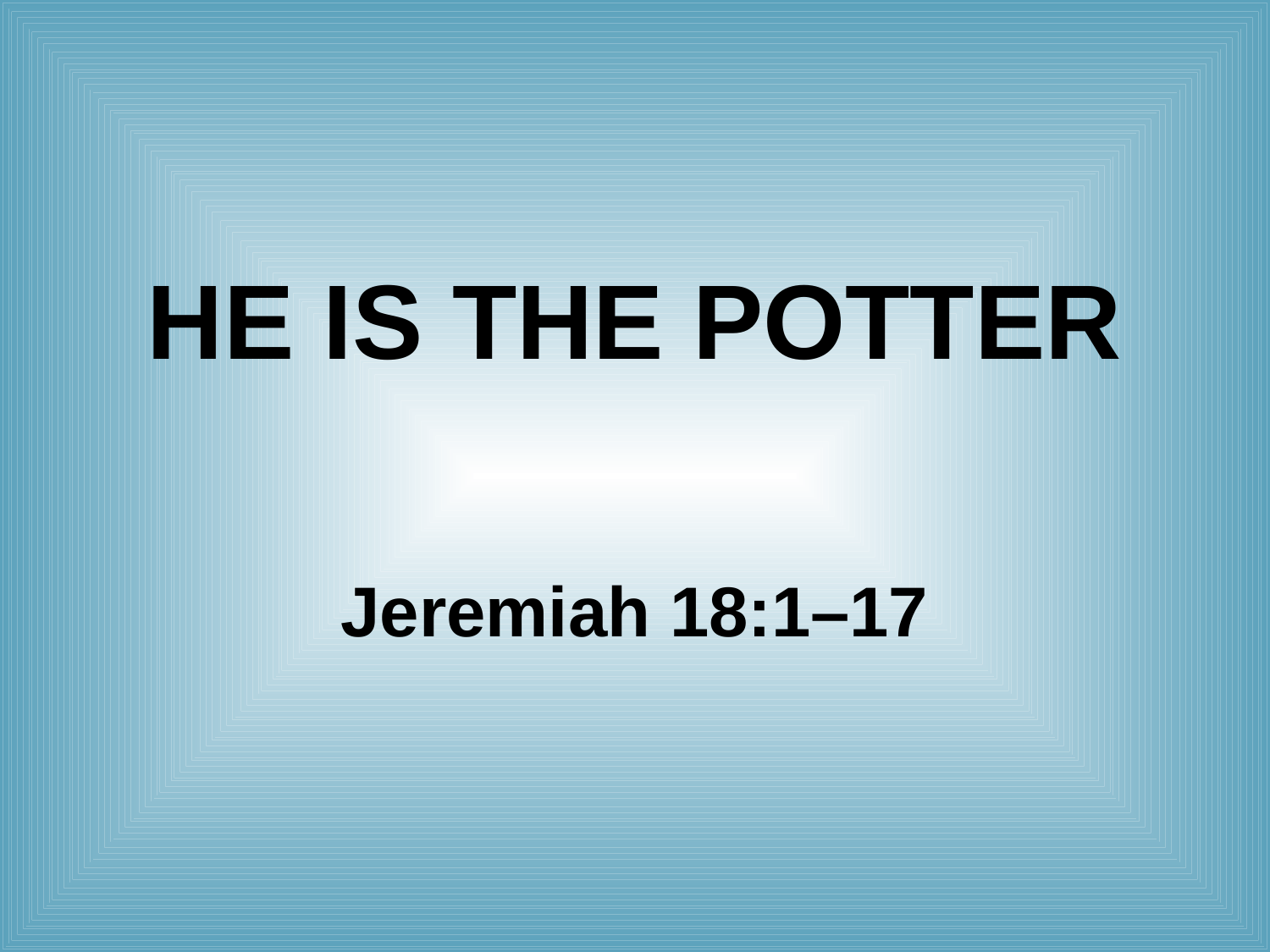

# He is the Potter Jeremiah 18:1–17